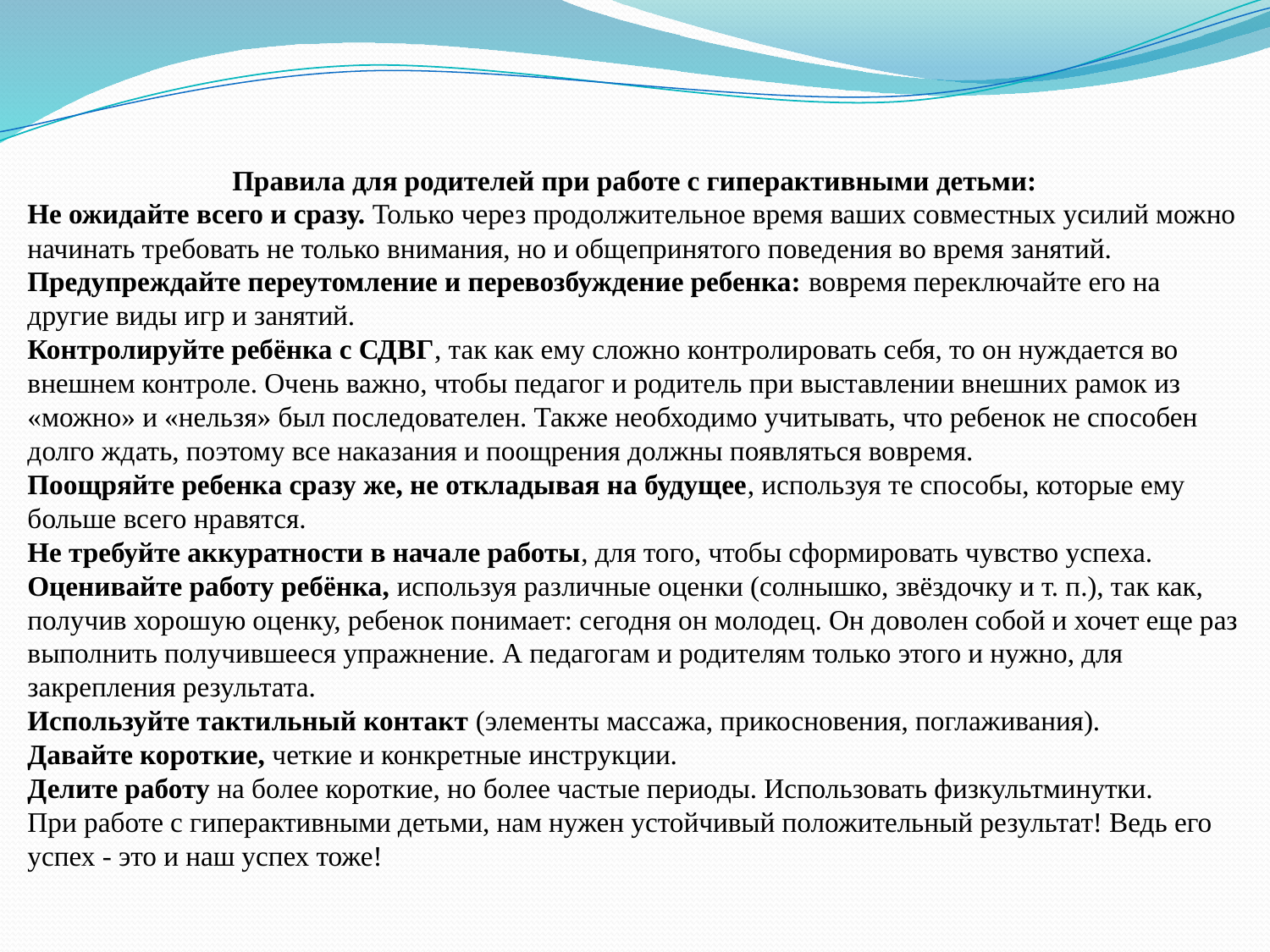

Правила для родителей при работе с гиперактивными детьми:
Не ожидайте всего и сразу. Только через продолжительное время ваших совместных усилий можно начинать требовать не только внимания, но и общепринятого поведения во время занятий.
Предупреждайте переутомление и перевозбуждение ребенка: вовремя переключайте его на другие виды игр и занятий.
Контролируйте ребёнка с СДВГ, так как ему сложно контролировать себя, то он нуждается во внешнем контроле. Очень важно, чтобы педагог и родитель при выставлении внешних рамок из «можно» и «нельзя» был последователен. Также необходимо учитывать, что ребенок не способен долго ждать, поэтому все наказания и поощрения должны появляться вовремя.
Поощряйте ребенка сразу же, не откладывая на будущее, используя те способы, которые ему больше всего нравятся.
Не требуйте аккуратности в начале работы, для того, чтобы сформировать чувство успеха.
Оценивайте работу ребёнка, используя различные оценки (солнышко, звёздочку и т. п.), так как, получив хорошую оценку, ребенок понимает: сегодня он молодец. Он доволен собой и хочет еще раз выполнить получившееся упражнение. А педагогам и родителям только этого и нужно, для закрепления результата.
Используйте тактильный контакт (элементы массажа, прикосновения, поглаживания).
Давайте короткие, четкие и конкретные инструкции.
Делите работу на более короткие, но более частые периоды. Использовать физкультминутки.
При работе с гиперактивными детьми, нам нужен устойчивый положительный результат! Ведь его успех - это и наш успех тоже!